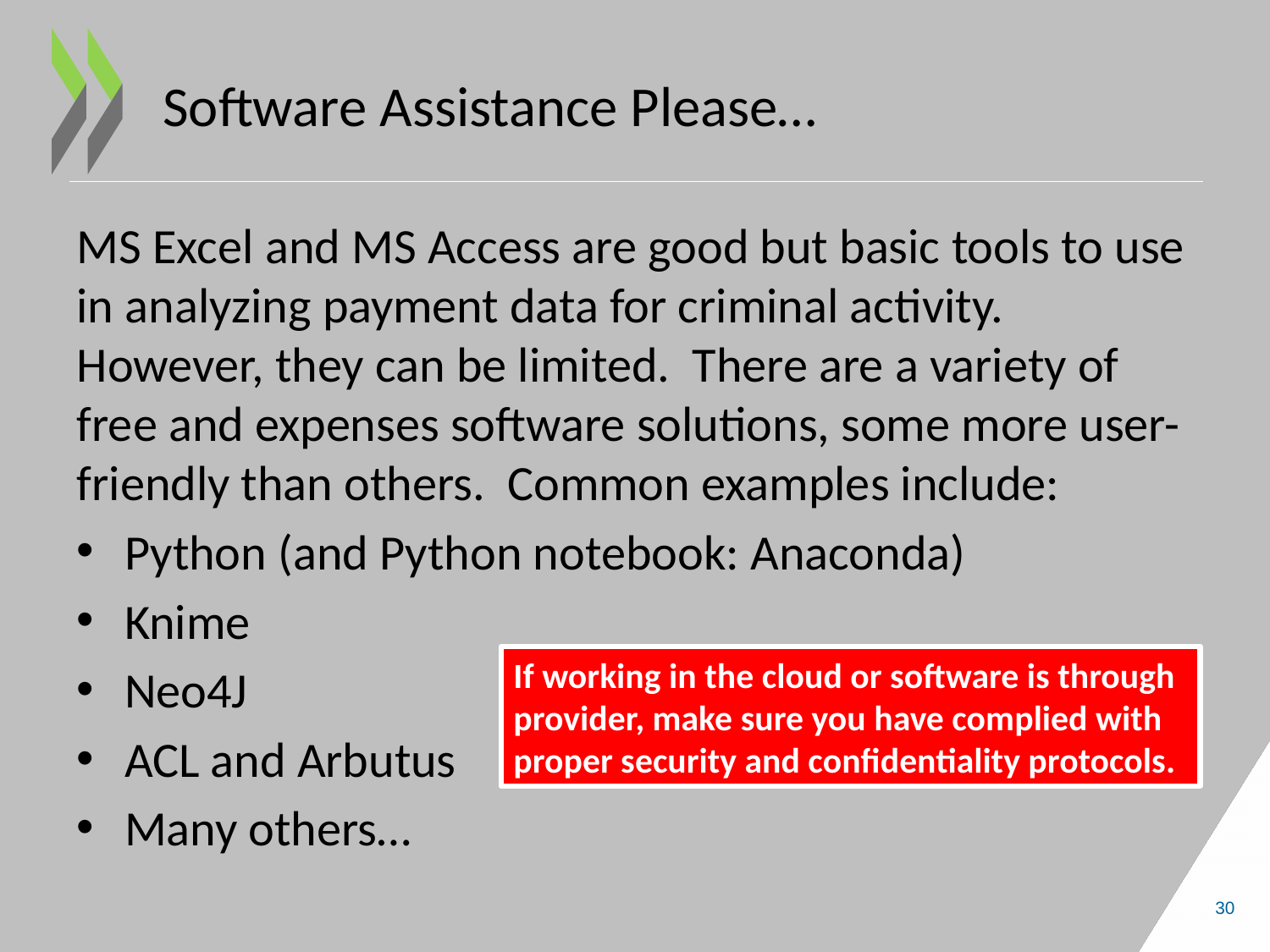

# Software Assistance Please…
MS Excel and MS Access are good but basic tools to use in analyzing payment data for criminal activity.  However, they can be limited.  There are a variety of free and expenses software solutions, some more user-friendly than others.  Common examples include:
Python (and Python notebook: Anaconda)
Knime
Neo4J
ACL and Arbutus
Many others…
If working in the cloud or software is through provider, make sure you have complied with proper security and confidentiality protocols.
30